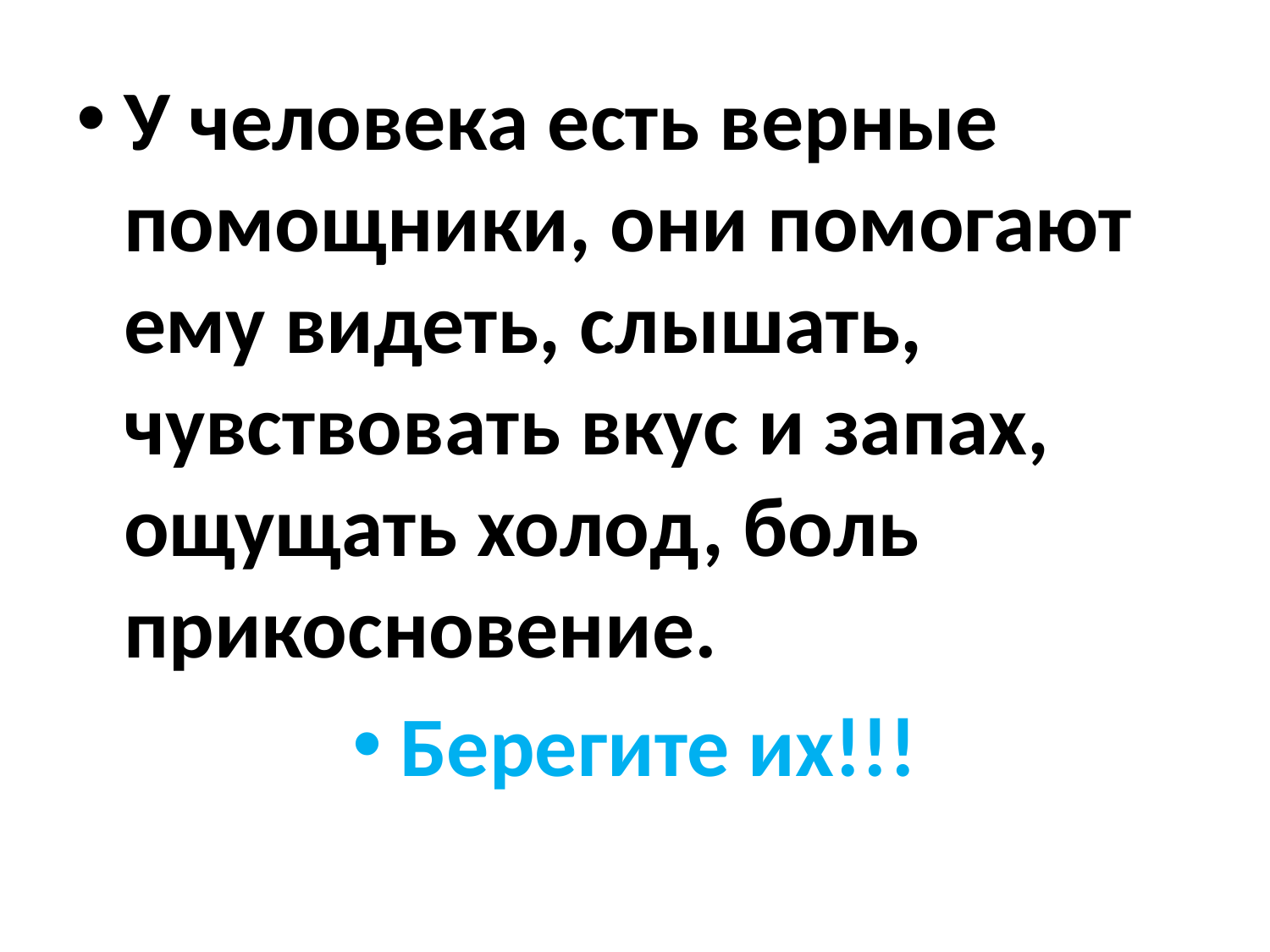

#
У человека есть верные помощники, они помогают ему видеть, слышать, чувствовать вкус и запах, ощущать холод, боль прикосновение.
Берегите их!!!